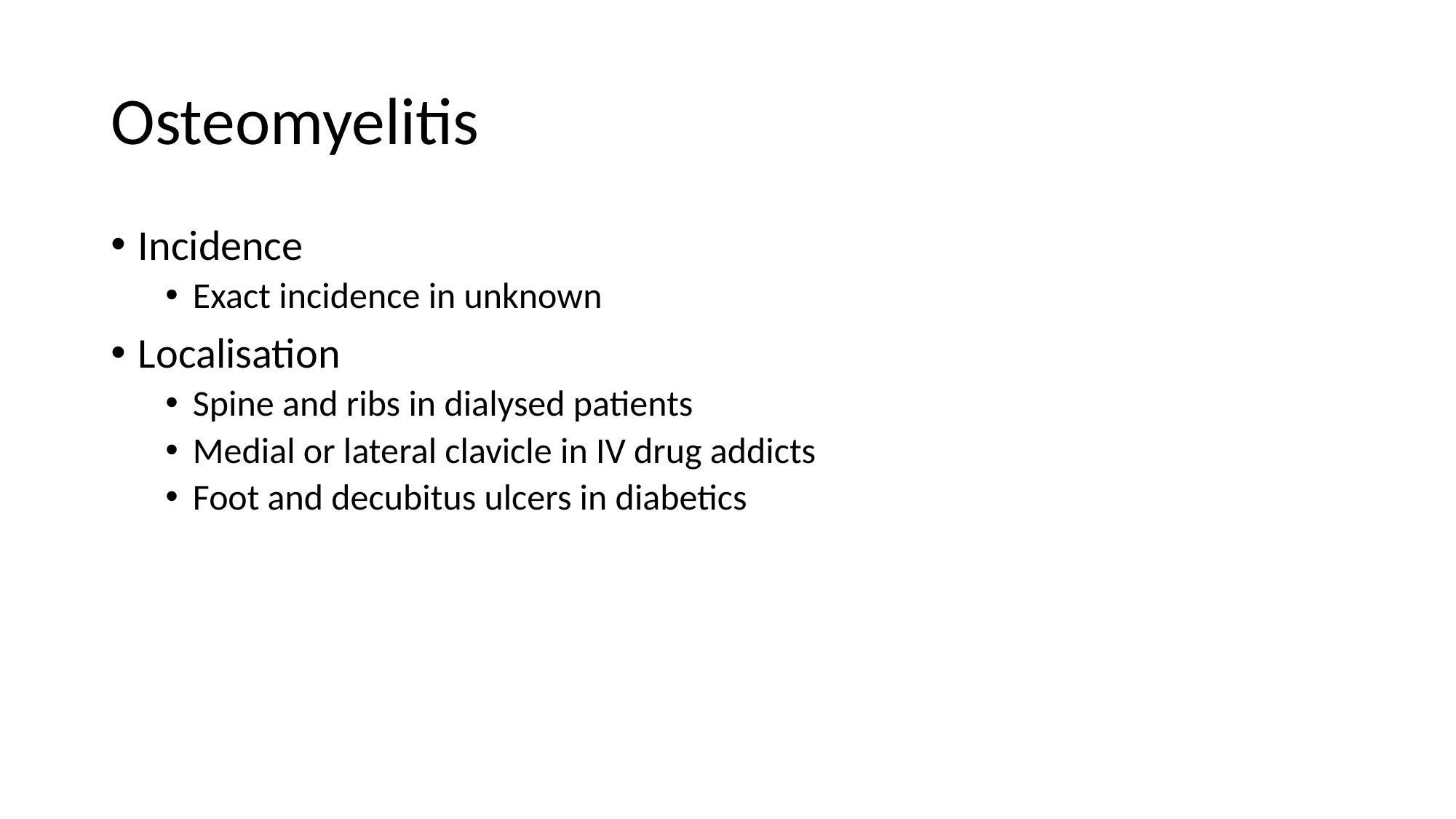

# Osteomyelitis
Incidence
Exact incidence in unknown
Localisation
Spine and ribs in dialysed patients
Medial or lateral clavicle in IV drug addicts
Foot and decubitus ulcers in diabetics